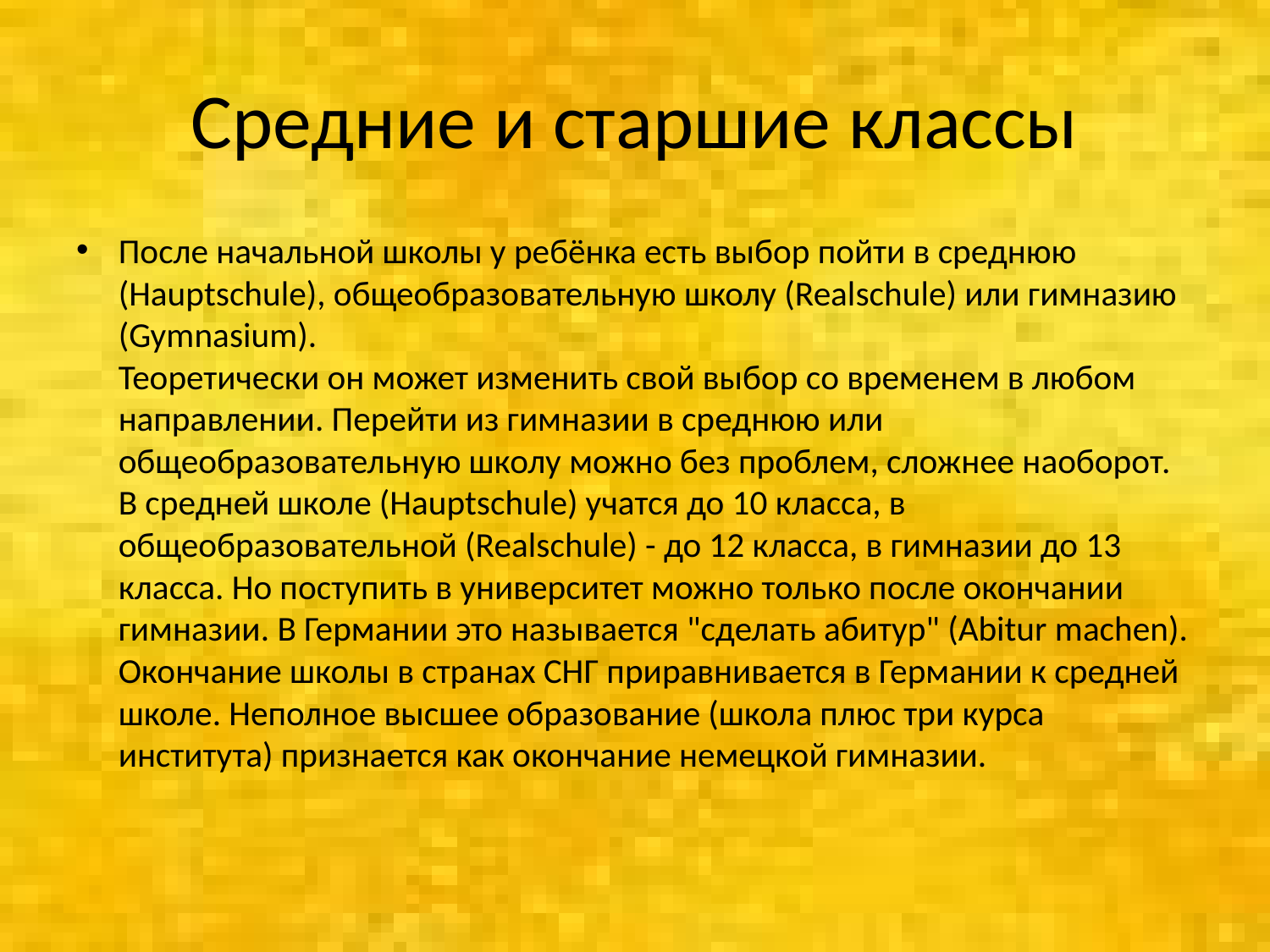

# Средние и старшие классы
После начальной школы у ребёнка есть выбор пойти в среднюю (Hauptschule), общеобразовательную школу (Realschule) или гимназию (Gymnasium).
Теоретически он может изменить свой выбор со временем в любом направлении. Перейти из гимназии в среднюю или общеобразовательную школу можно без проблем, сложнее наоборот.
В средней школе (Hauptschule) учатся до 10 класса, в общеобразовательной (Realschule) - до 12 класса, в гимназии до 13 класса. Но поступить в университет можно только после окончании гимназии. В Германии это называется "сделать абитур" (Abitur machen).
Окончание школы в странах СНГ приравнивается в Германии к средней школе. Неполное высшее образование (школа плюс три курса института) признается как окончание немецкой гимназии.